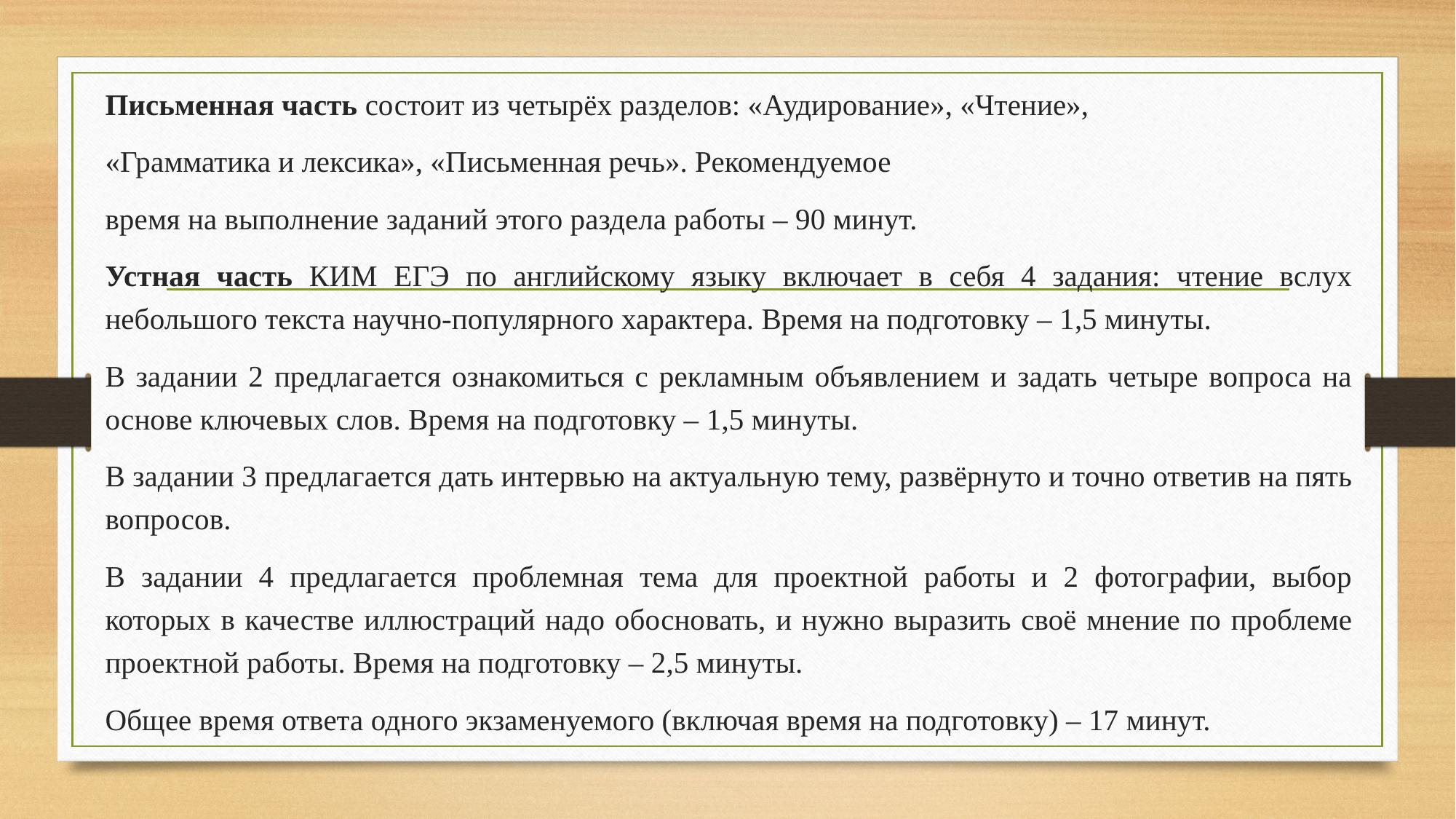

Письменная часть состоит из четырёх разделов: «Аудирование», «Чтение»,
«Грамматика и лексика», «Письменная речь». Рекомендуемое
время на выполнение заданий этого раздела работы – 90 минут.
Устная часть КИМ ЕГЭ по английскому языку включает в себя 4 задания: чтение вслух небольшого текста научно-популярного характера. Время на подготовку – 1,5 минуты.
В задании 2 предлагается ознакомиться с рекламным объявлением и задать четыре вопроса на основе ключевых слов. Время на подготовку – 1,5 минуты.
В задании 3 предлагается дать интервью на актуальную тему, развёрнуто и точно ответив на пять вопросов.
В задании 4 предлагается проблемная тема для проектной работы и 2 фотографии, выбор которых в качестве иллюстраций надо обосновать, и нужно выразить своё мнение по проблеме проектной работы. Время на подготовку – 2,5 минуты.
Общее время ответа одного экзаменуемого (включая время на подготовку) – 17 минут.